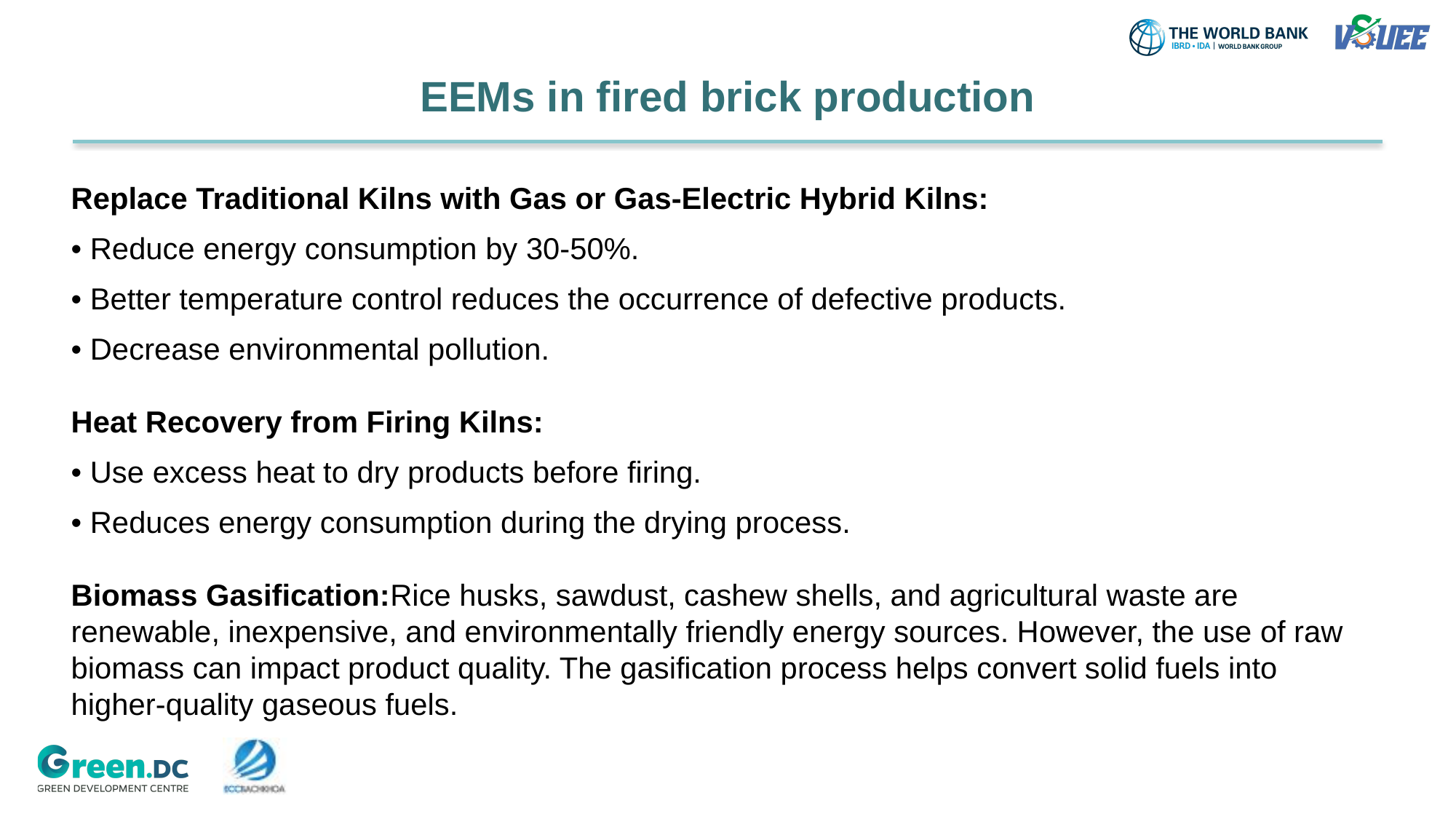

# EEMs in fired brick production
Replace Traditional Kilns with Gas or Gas-Electric Hybrid Kilns:
• Reduce energy consumption by 30-50%.
• Better temperature control reduces the occurrence of defective products.
• Decrease environmental pollution.
Heat Recovery from Firing Kilns:
• Use excess heat to dry products before firing.
• Reduces energy consumption during the drying process.

Biomass Gasification:Rice husks, sawdust, cashew shells, and agricultural waste are renewable, inexpensive, and environmentally friendly energy sources. However, the use of raw biomass can impact product quality. The gasification process helps convert solid fuels into higher-quality gaseous fuels.